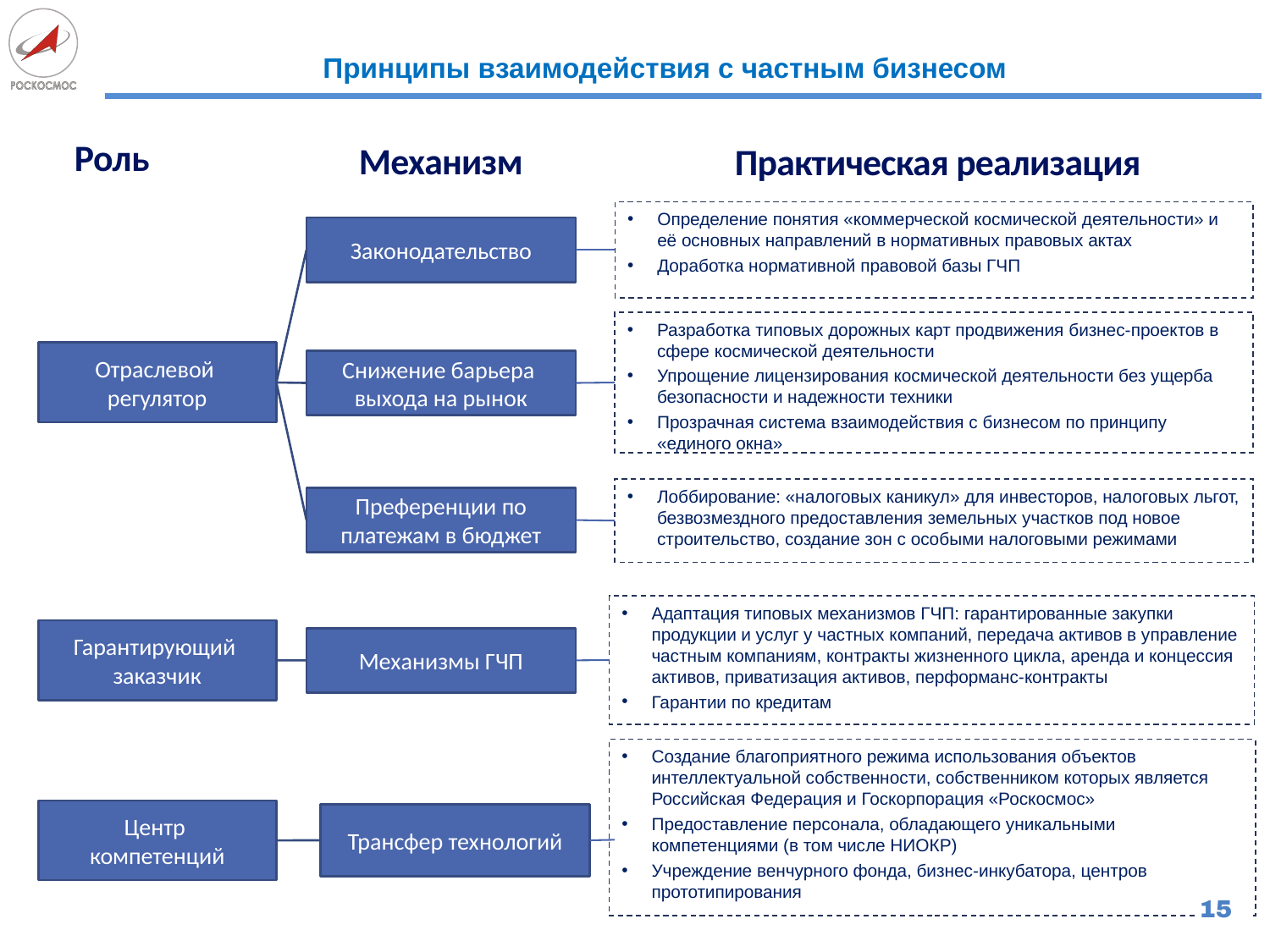

Принципы взаимодействия с частным бизнесом
Роль
Механизм
Практическая реализация
Определение понятия «коммерческой космической деятельности» и её основных направлений в нормативных правовых актах
Доработка нормативной правовой базы ГЧП
Законодательство
Разработка типовых дорожных карт продвижения бизнес-проектов в сфере космической деятельности
Упрощение лицензирования космической деятельности без ущерба безопасности и надежности техники
Прозрачная система взаимодействия с бизнесом по принципу «единого окна»

Отраслевой
регулятор
Снижение барьера
выхода на рынок
Лоббирование: «налоговых каникул» для инвесторов, налоговых льгот, безвозмездного предоставления земельных участков под новое строительство, создание зон с особыми налоговыми режимами
Преференции по платежам в бюджет
Адаптация типовых механизмов ГЧП: гарантированные закупки продукции и услуг у частных компаний, передача активов в управление частным компаниям, контракты жизненного цикла, аренда и концессия активов, приватизация активов, перформанс-контракты
Гарантии по кредитам
Гарантирующий
заказчик
Механизмы ГЧП
Создание благоприятного режима использования объектов интеллектуальной собственности, собственником которых является Российская Федерация и Госкорпорация «Роскосмос»
Предоставление персонала, обладающего уникальными компетенциями (в том числе НИОКР)
Учреждение венчурного фонда, бизнес-инкубатора, центров прототипирования
Центр
компетенций
Трансфер технологий
15